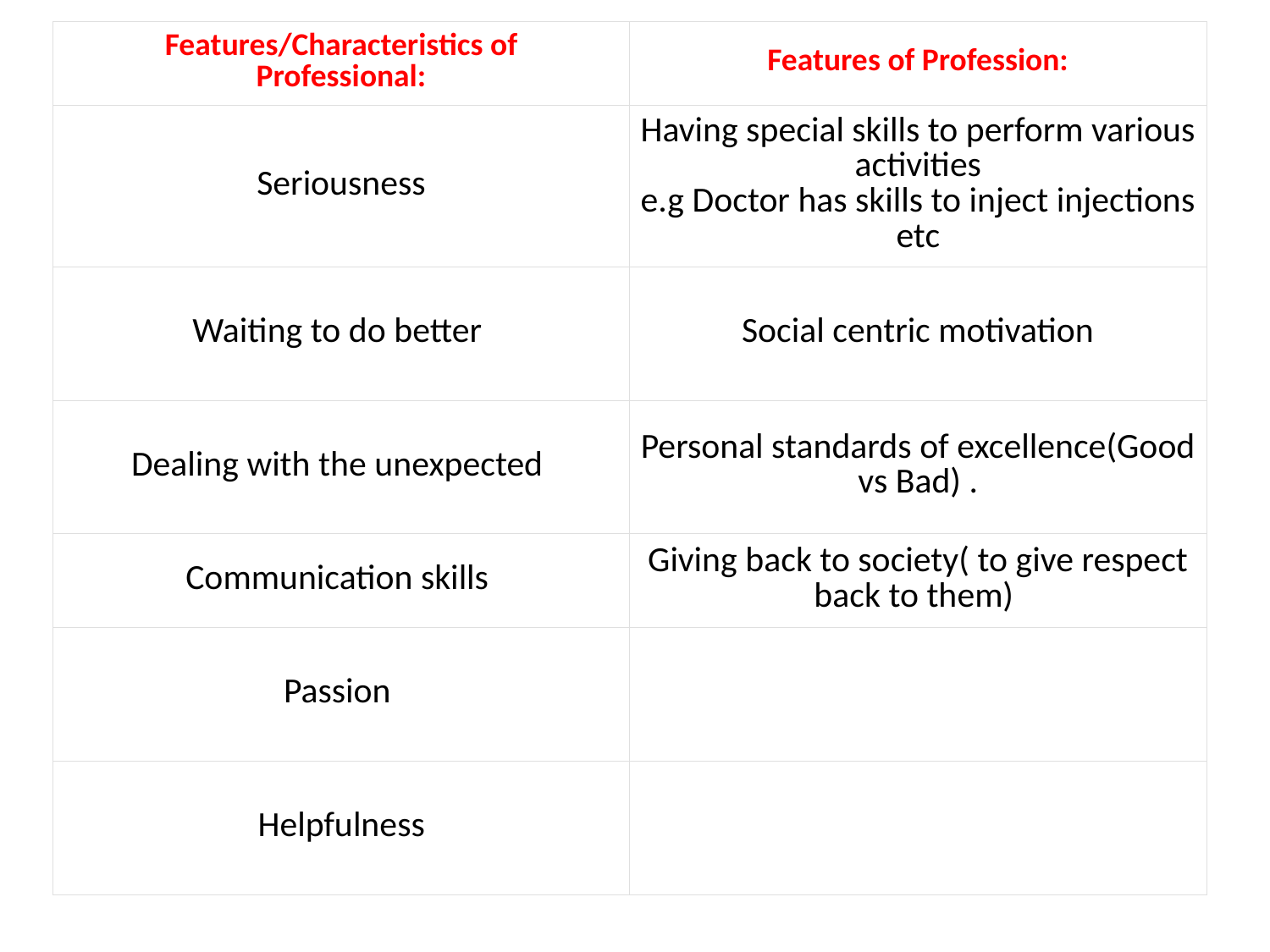

| Features/Characteristics of Professional: | Features of Profession: |
| --- | --- |
| Seriousness | Having special skills to perform various activities e.g Doctor has skills to inject injections etc |
| Waiting to do better | Social centric motivation |
| Dealing with the unexpected | Personal standards of excellence(Good vs Bad) . |
| Communication skills | Giving back to society( to give respect back to them) |
| Passion |  |
| Helpfulness |  |